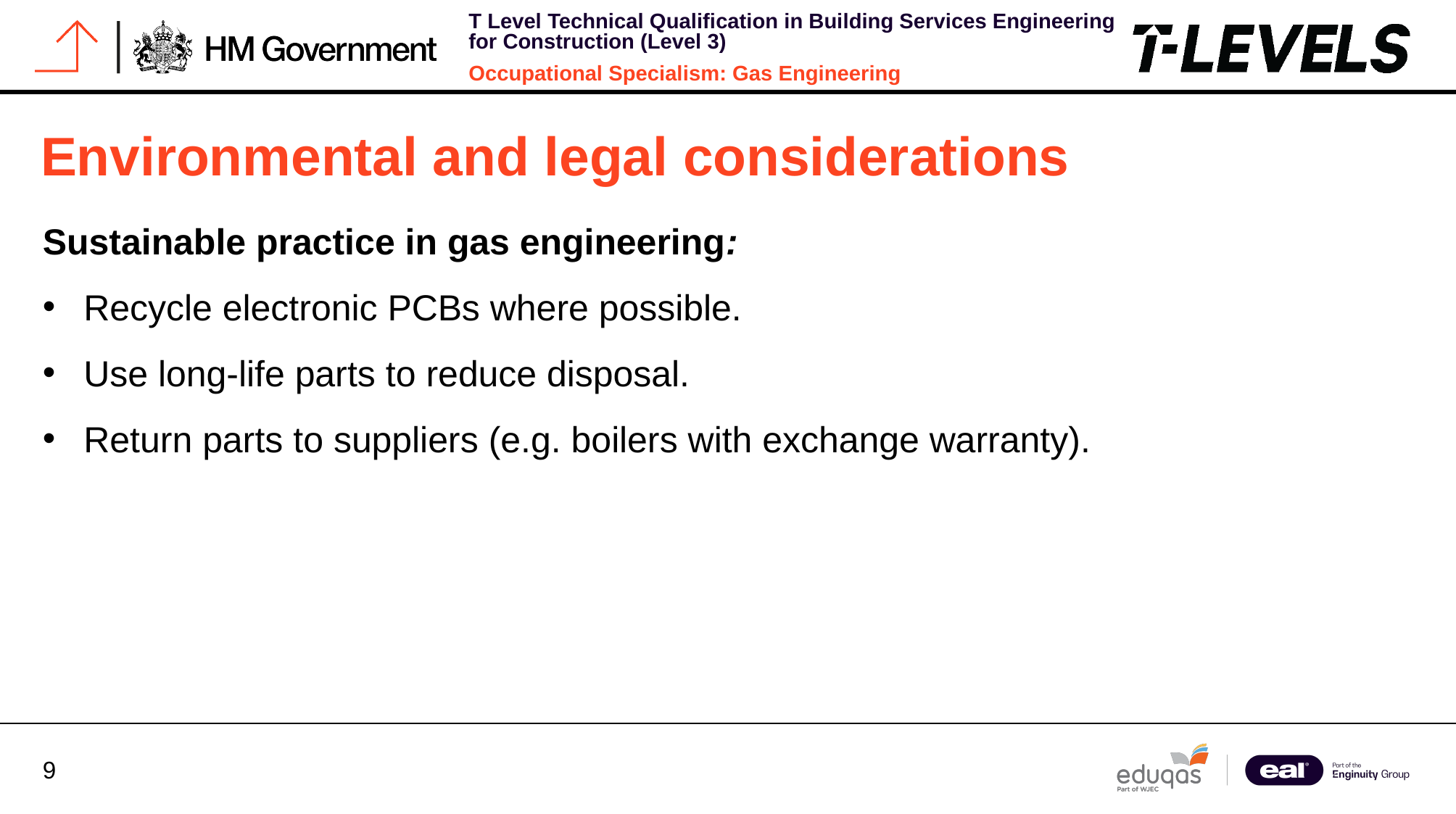

# Environmental and legal considerations
Sustainable practice in gas engineering:
Recycle electronic PCBs where possible.
Use long-life parts to reduce disposal.
Return parts to suppliers (e.g. boilers with exchange warranty).